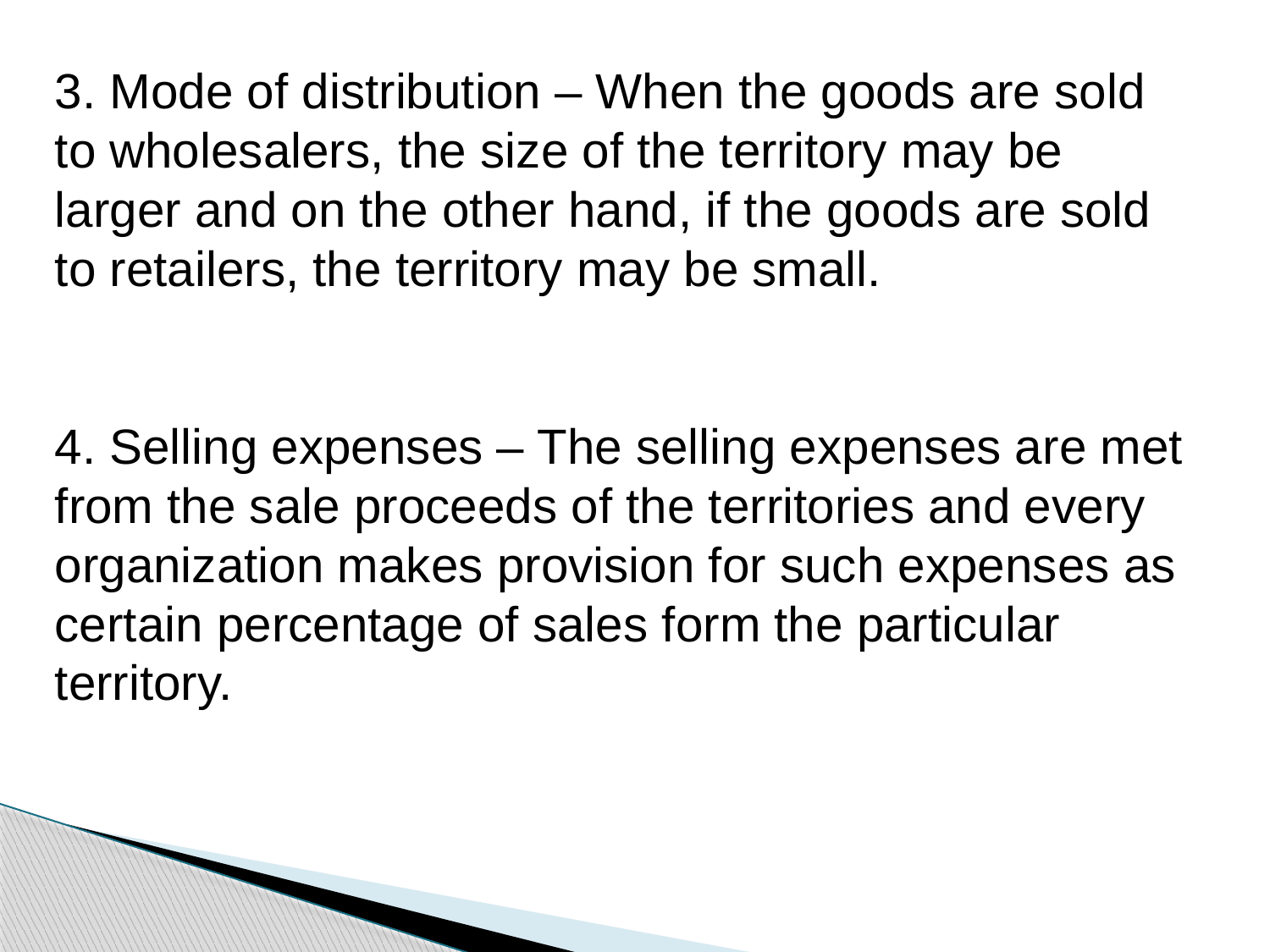

3. Mode of distribution – When the goods are sold to wholesalers, the size of the territory may be larger and on the other hand, if the goods are sold to retailers, the territory may be small.

4. Selling expenses – The selling expenses are met from the sale proceeds of the territories and every organization makes provision for such expenses as certain percentage of sales form the particular territory.